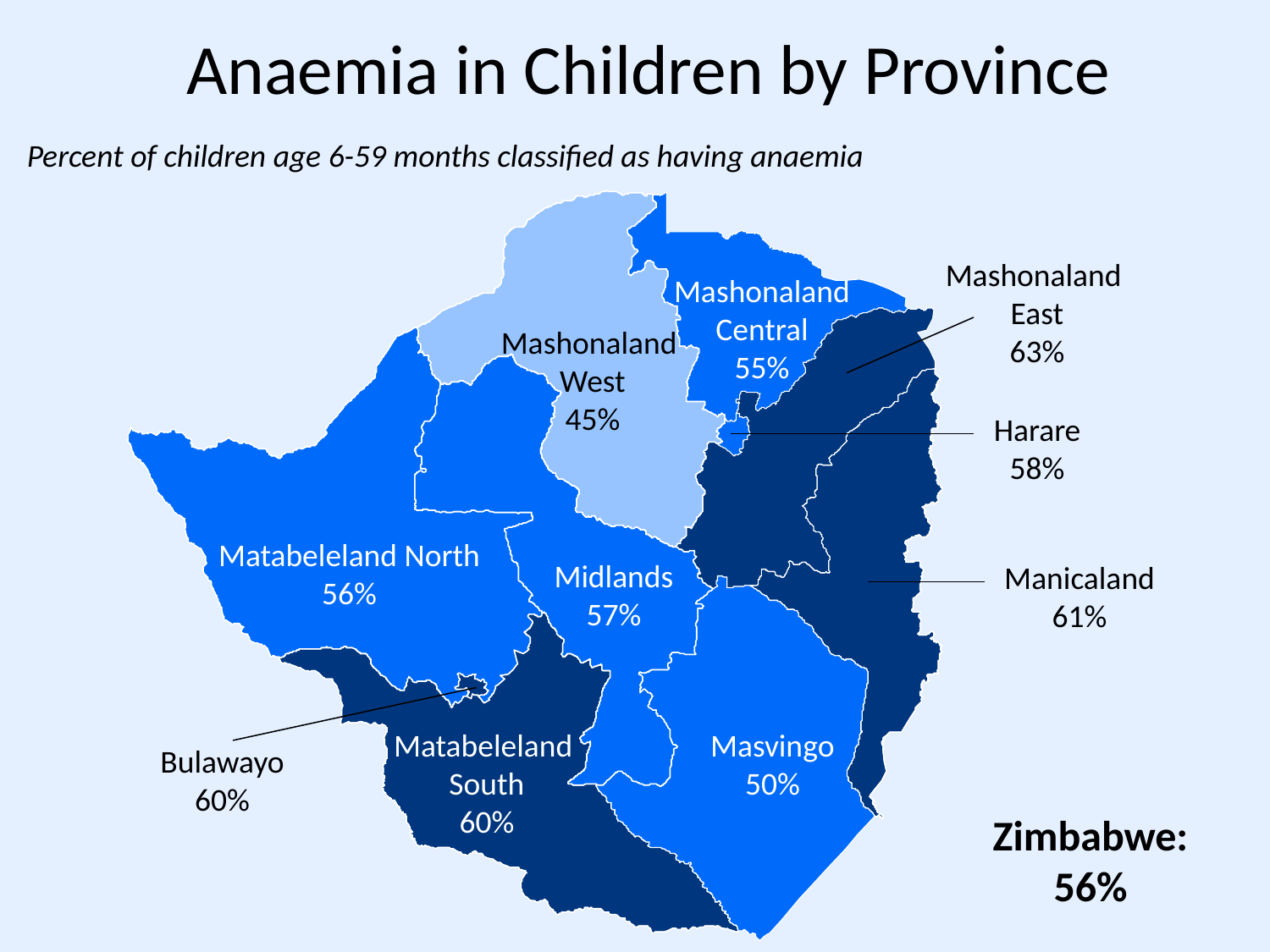

Anaemia in Children by Province
Percent of children age 6-59 months classified as having anaemia

Mashonaland
East
63%
Mashonaland Central
55%

Mashonaland
West
45%

Harare
58%

Matabeleland North
56%
Midlands
57%
Manicaland
61%

Matabeleland
South
60%
Masvingo
50%
Bulawayo
60%
Zimbabwe:
56%